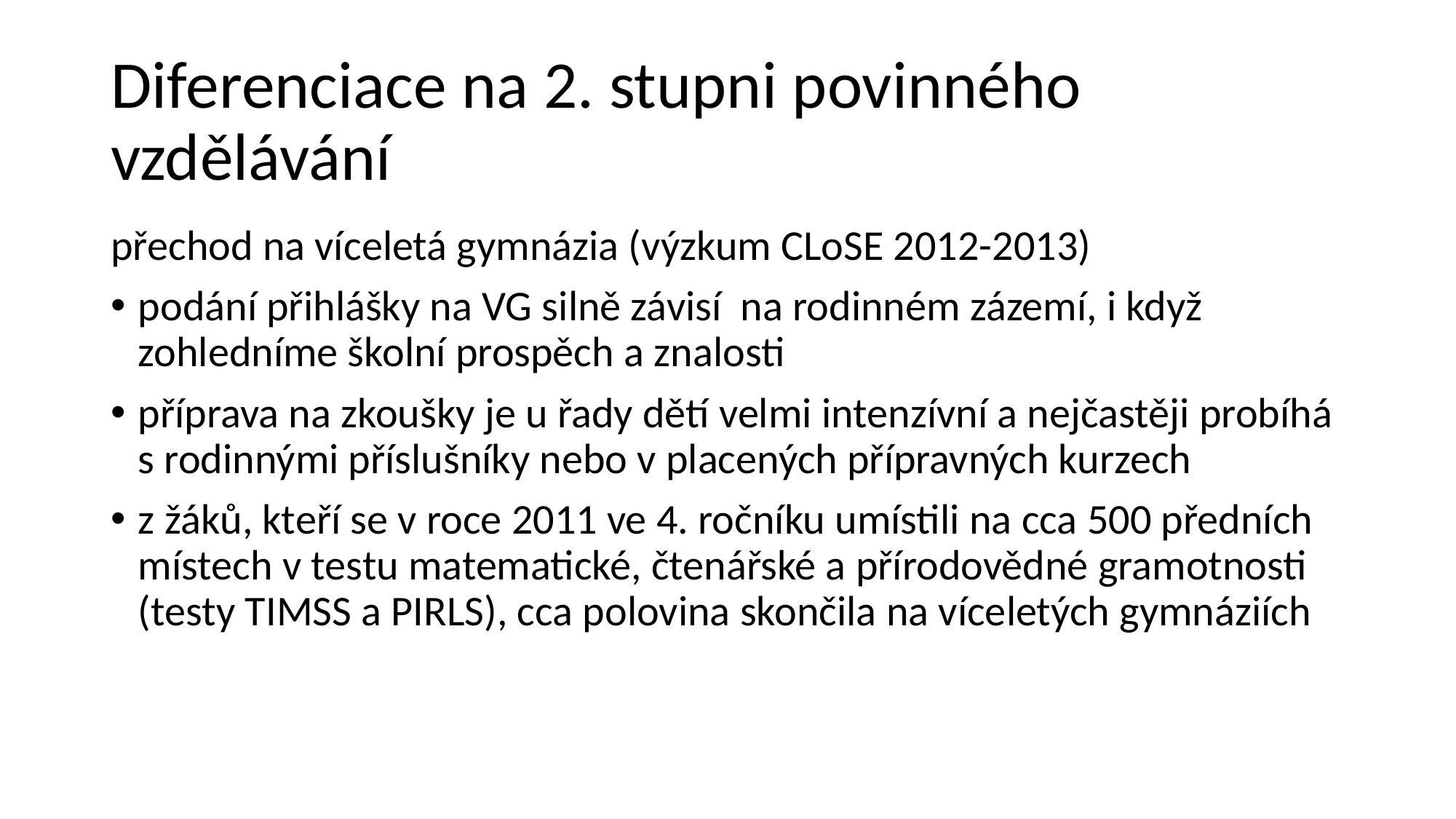

# Diferenciace na 2. stupni povinného vzdělávání
přechod na víceletá gymnázia (výzkum CLoSE 2012-2013)
podání přihlášky na VG silně závisí  na rodinném zázemí, i když zohledníme školní prospěch a znalosti
příprava na zkoušky je u řady dětí velmi intenzívní a nejčastěji probíhá s rodinnými příslušníky nebo v placených přípravných kurzech
z žáků, kteří se v roce 2011 ve 4. ročníku umístili na cca 500 předních místech v testu matematické, čtenářské a přírodovědné gramotnosti (testy TIMSS a PIRLS), cca polovina skončila na víceletých gymnáziích